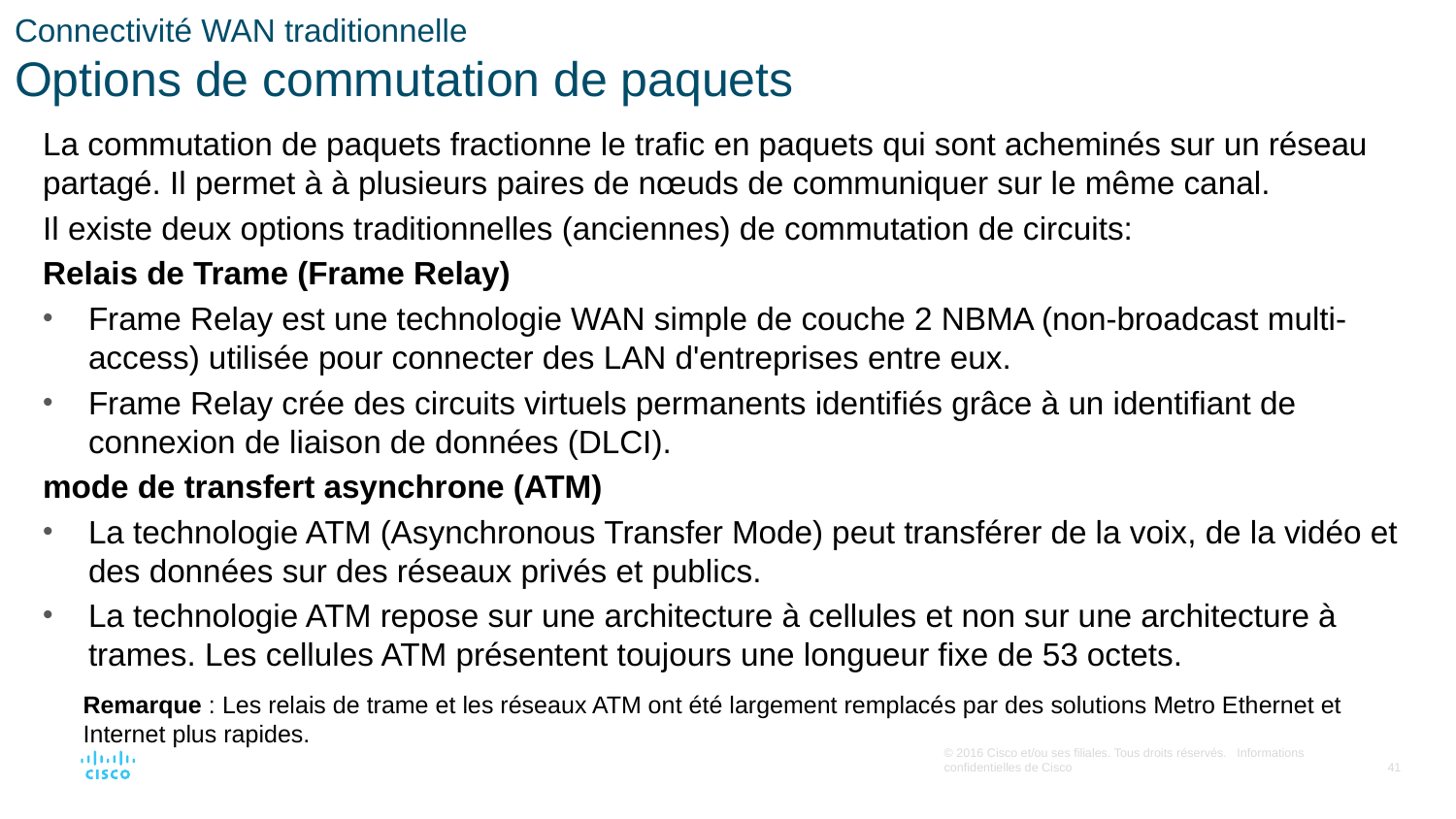

# Connectivité WAN traditionnelle Options de commutation de paquets
La commutation de paquets fractionne le trafic en paquets qui sont acheminés sur un réseau partagé. Il permet à à plusieurs paires de nœuds de communiquer sur le même canal.
Il existe deux options traditionnelles (anciennes) de commutation de circuits:
Relais de Trame (Frame Relay)
Frame Relay est une technologie WAN simple de couche 2 NBMA (non-broadcast multi-access) utilisée pour connecter des LAN d'entreprises entre eux.
Frame Relay crée des circuits virtuels permanents identifiés grâce à un identifiant de connexion de liaison de données (DLCI).
mode de transfert asynchrone (ATM)
La technologie ATM (Asynchronous Transfer Mode) peut transférer de la voix, de la vidéo et des données sur des réseaux privés et publics.
La technologie ATM repose sur une architecture à cellules et non sur une architecture à trames. Les cellules ATM présentent toujours une longueur fixe de 53 octets.

Remarque : Les relais de trame et les réseaux ATM ont été largement remplacés par des solutions Metro Ethernet et Internet plus rapides.